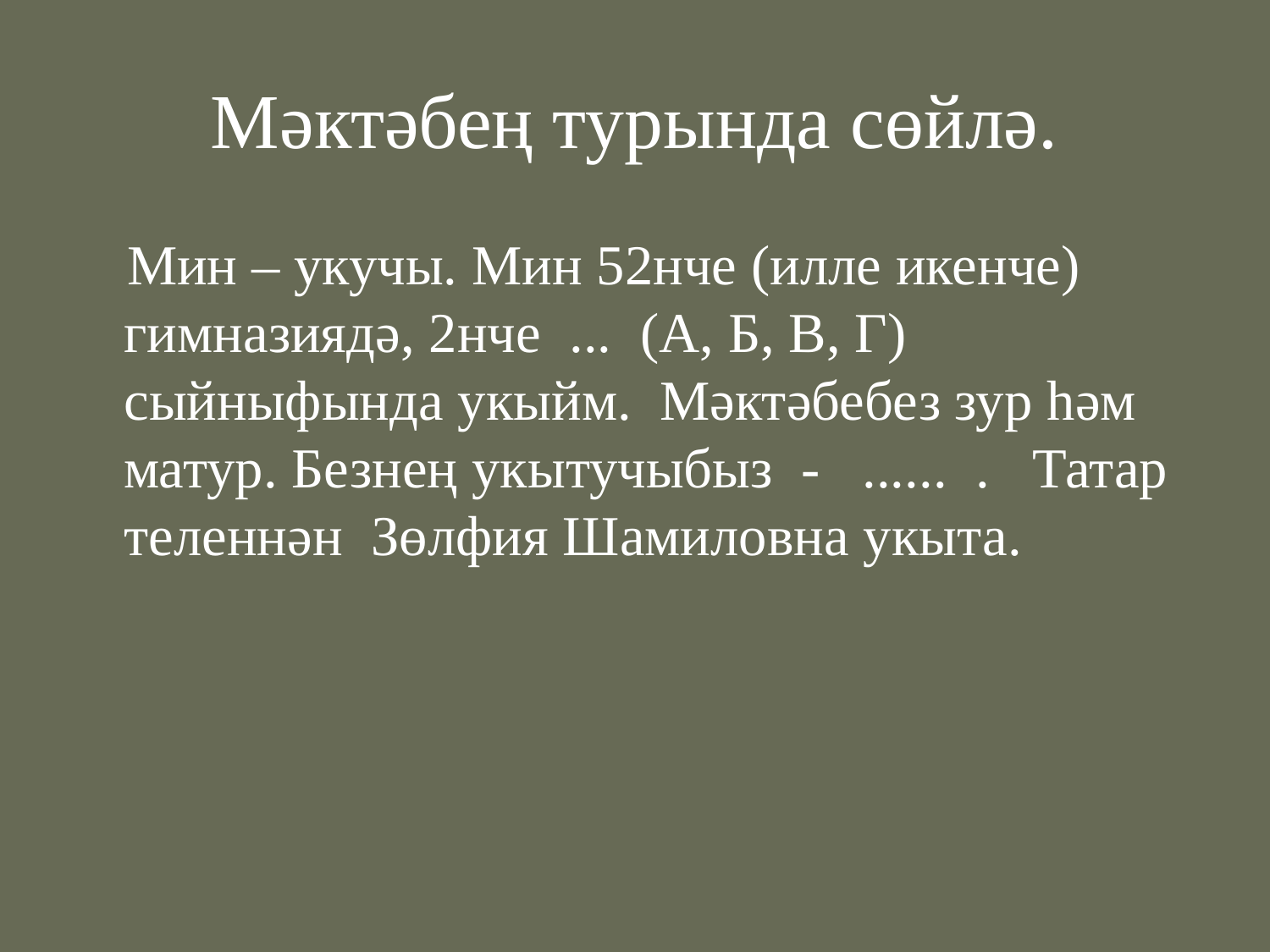

# Мәктәбең турында сөйлә.
    Мин – укучы. Мин 52нче (илле икенче)  гимназиядә, 2нче  ...  (А, Б, В, Г) сыйныфында укыйм.  Мәктәбебез зур һәм матур. Безнең укытучыбыз  -   ......  .   Татар теленнән  Зөлфия Шамиловна укыта.